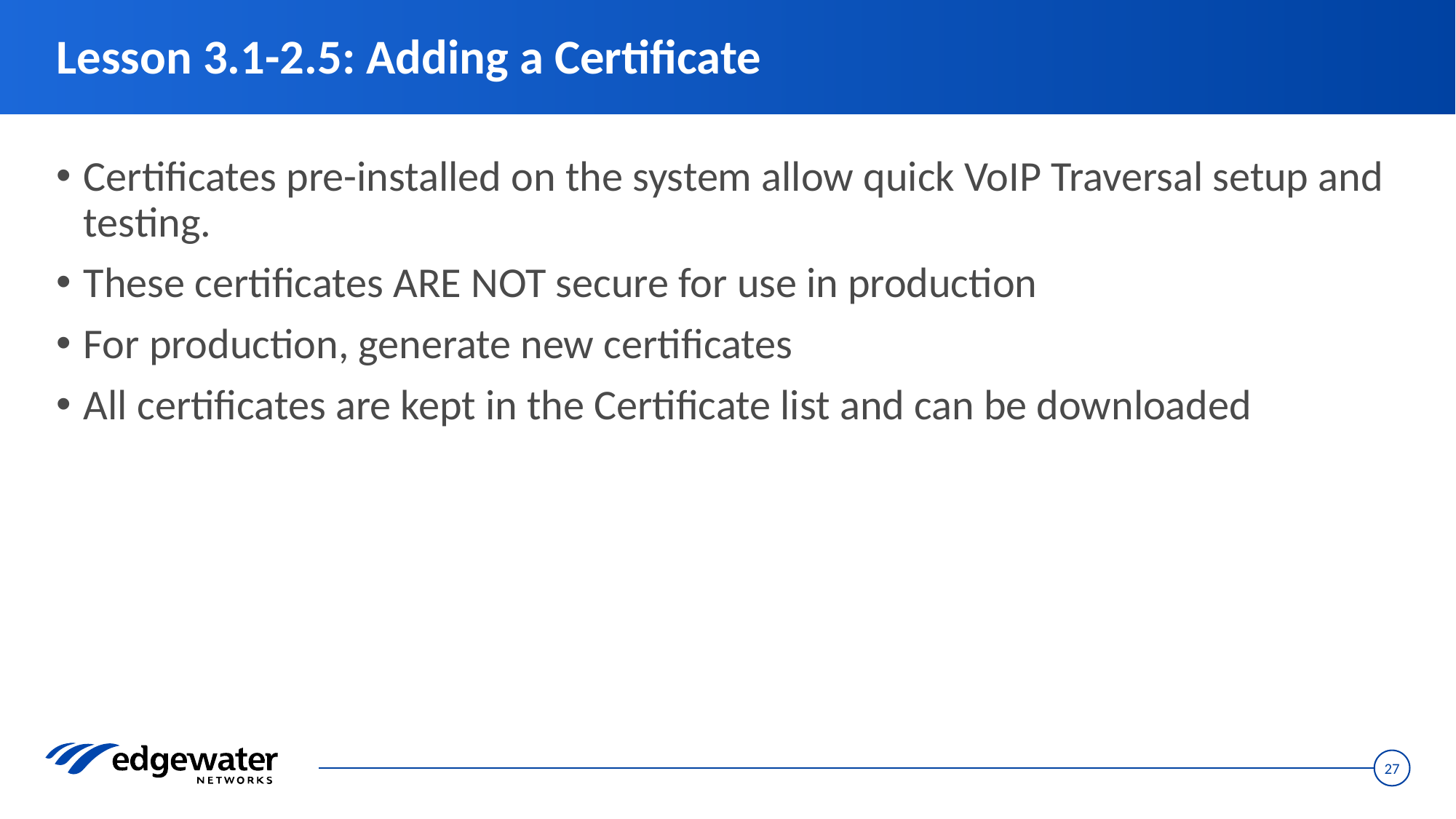

# Lesson 3.1-2.5: Adding a Certificate
Certificates pre-installed on the system allow quick VoIP Traversal setup and testing.
These certificates ARE NOT secure for use in production
For production, generate new certificates
All certificates are kept in the Certificate list and can be downloaded